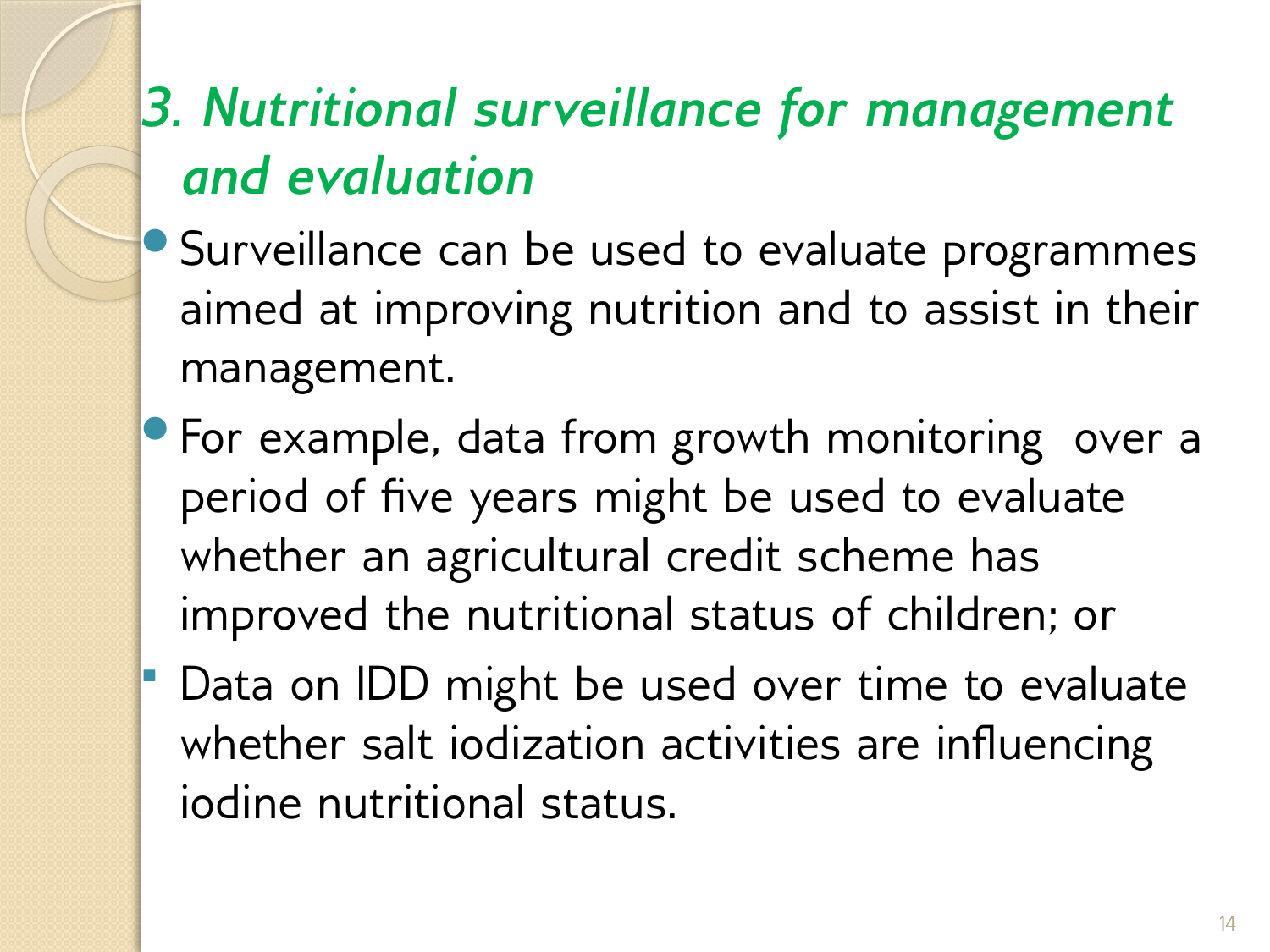

3. Nutritional surveillance for management and evaluation
Surveillance can be used to evaluate programmes aimed at improving nutrition and to assist in their management.
For example, data from growth monitoring  over a period of five years might be used to evaluate whether an agricultural credit scheme has improved the nutritional status of children; or
Data on IDD might be used over time to evaluate whether salt iodization activities are influencing iodine nutritional status.

14